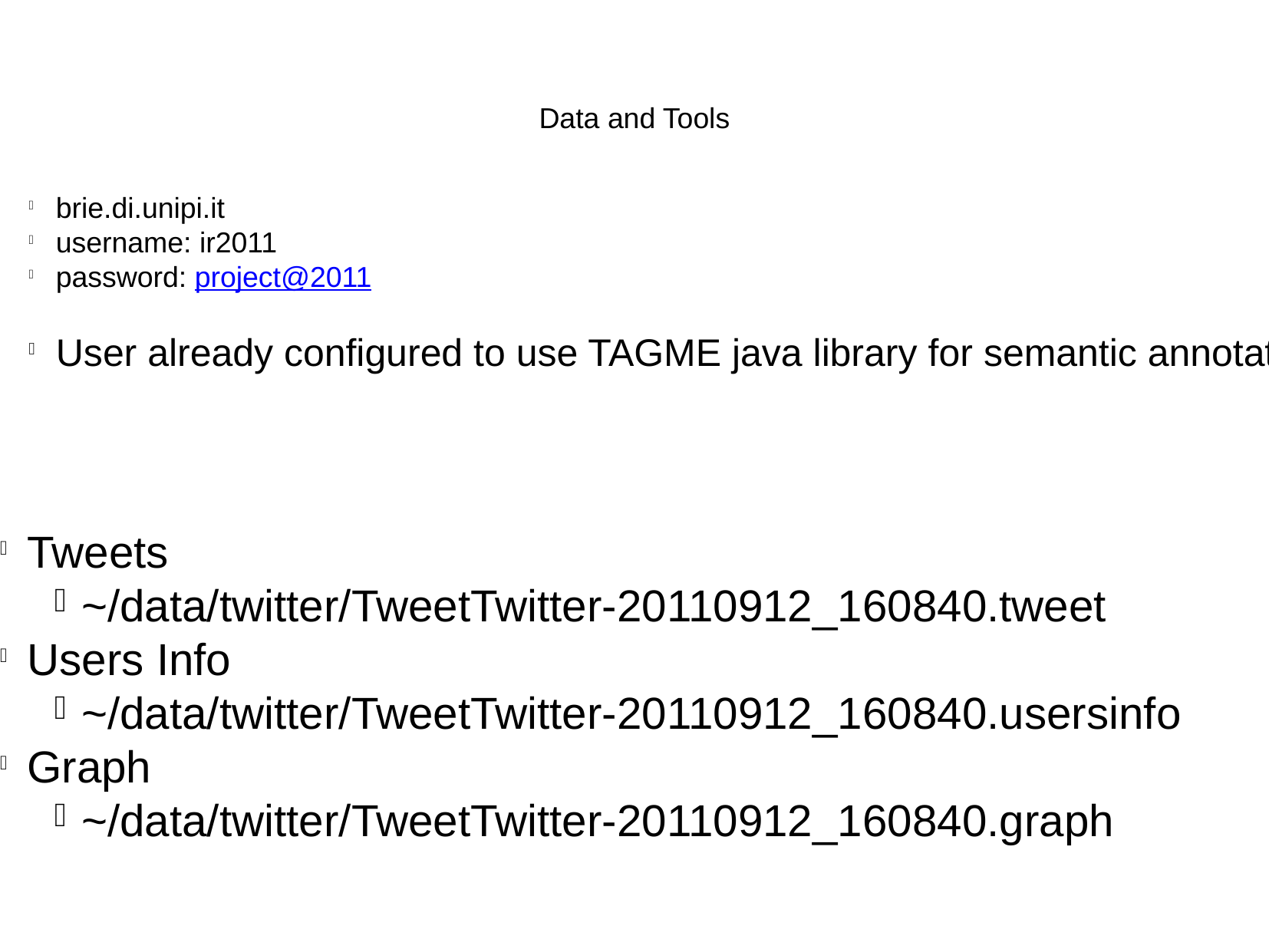

Data and Tools
brie.di.unipi.it
username: ir2011
password: project@2011

User already configured to use TAGME java library for semantic annotation

Tweets
~/data/twitter/TweetTwitter-20110912_160840.tweet
Users Info
~/data/twitter/TweetTwitter-20110912_160840.usersinfo
Graph
~/data/twitter/TweetTwitter-20110912_160840.graph